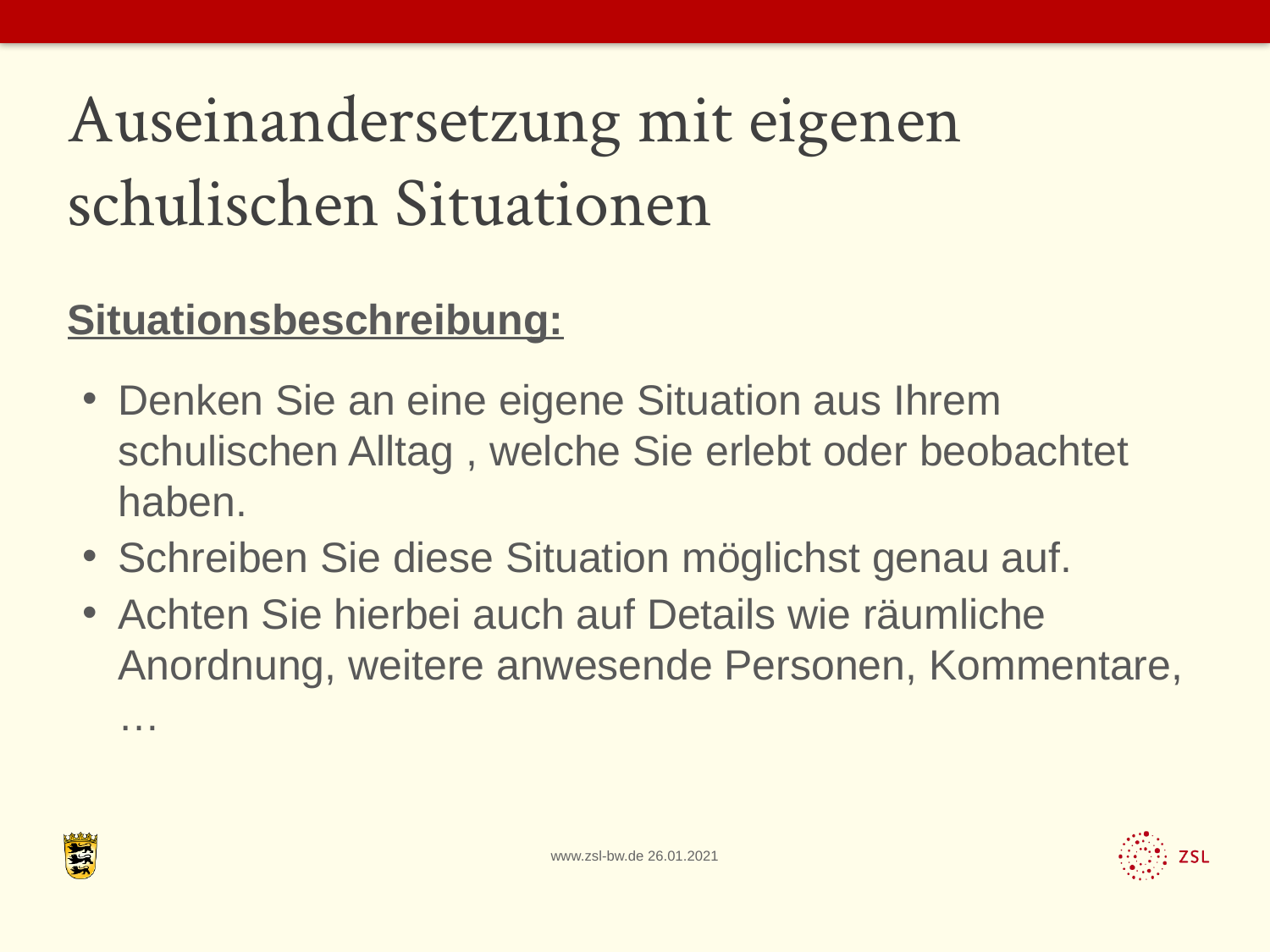

# Auseinandersetzung mit eigenen schulischen Situationen
Situationsbeschreibung:

Denken Sie an eine eigene Situation aus Ihrem schulischen Alltag , welche Sie erlebt oder beobachtet haben.
Schreiben Sie diese Situation möglichst genau auf.
Achten Sie hierbei auch auf Details wie räumliche Anordnung, weitere anwesende Personen, Kommentare,…